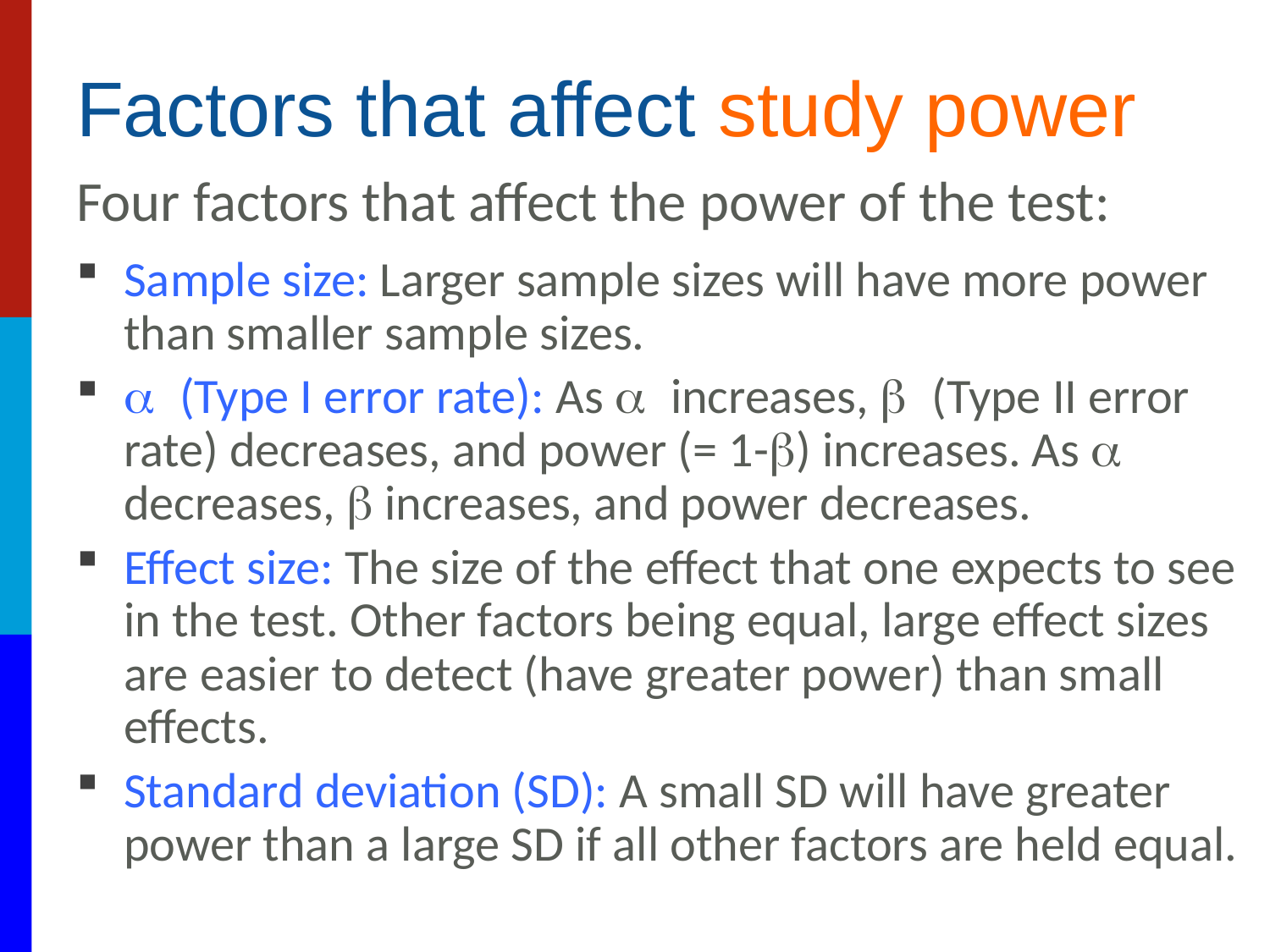

# Factors that affect study power
Four factors that affect the power of the test:
Sample size: Larger sample sizes will have more power than smaller sample sizes.
α (Type I error rate): As α increases, β (Type II error rate) decreases, and power (= 1-β) increases. As α decreases, β increases, and power decreases.
Effect size: The size of the effect that one expects to see in the test. Other factors being equal, large effect sizes are easier to detect (have greater power) than small effects.
Standard deviation (SD): A small SD will have greater power than a large SD if all other factors are held equal.